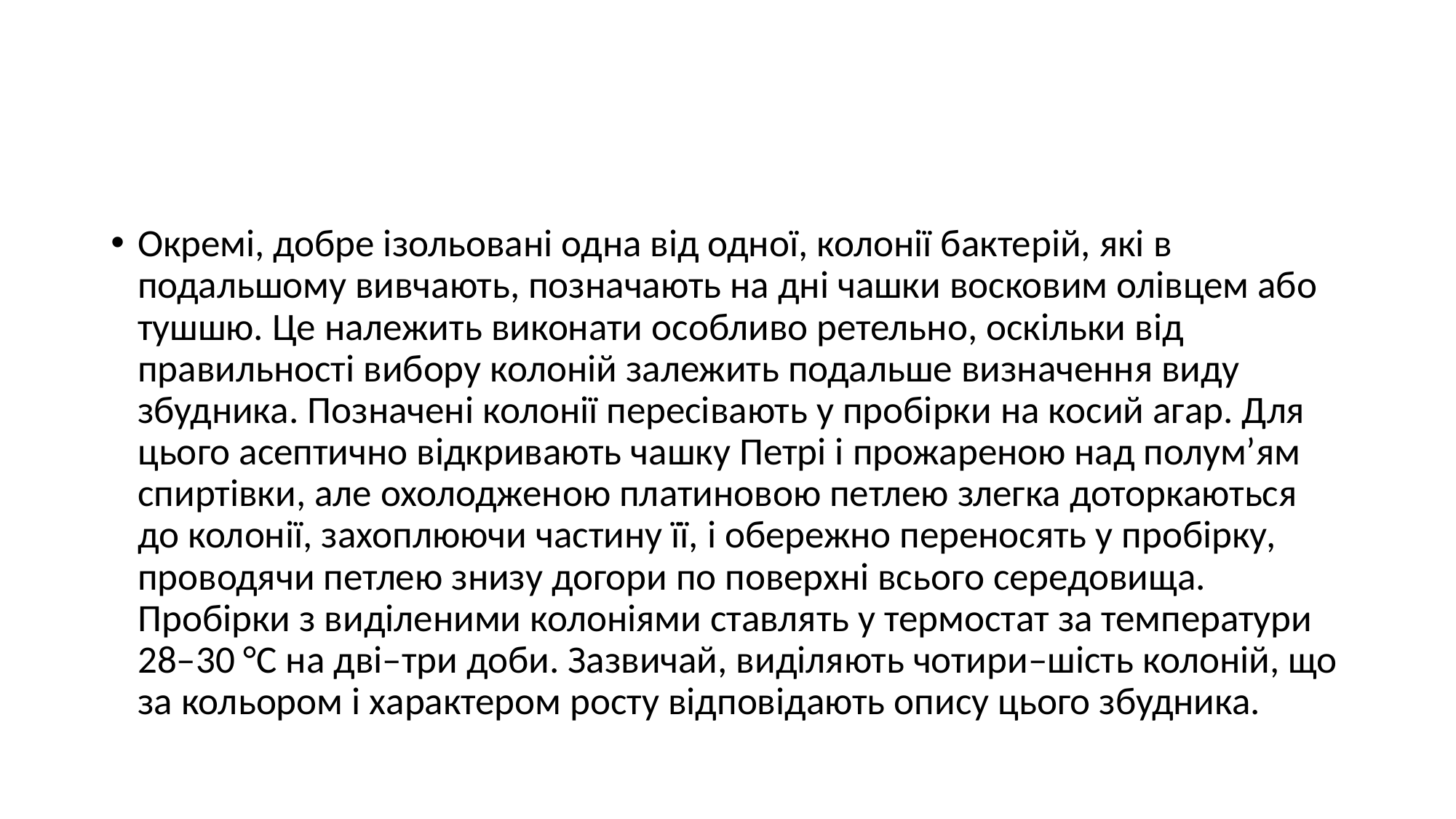

#
Окремі, добре ізольовані одна від одної, колонії бактерій, які в подальшому вивчають, позначають на дні чашки восковим олівцем або тушшю. Це належить виконати особливо ретельно, оскільки від правильності вибору колоній залежить подальше визначення виду збудника. Позначені колонії пересівають у пробірки на косий агар. Для цього асептично відкривають чашку Петрі і прожареною над полум’ям спиртівки, але охолодженою платиновою петлею злегка доторкаються до колонії, захоплюючи частину її, і обережно переносять у пробірку, проводячи петлею знизу догори по поверхні всього середовища. Пробірки з виділеними колоніями ставлять у термостат за температури 28–30 °С на дві–три доби. Зазвичай, виділяють чотири–шість колоній, що за кольором і характером росту відповідають опису цього збудника.